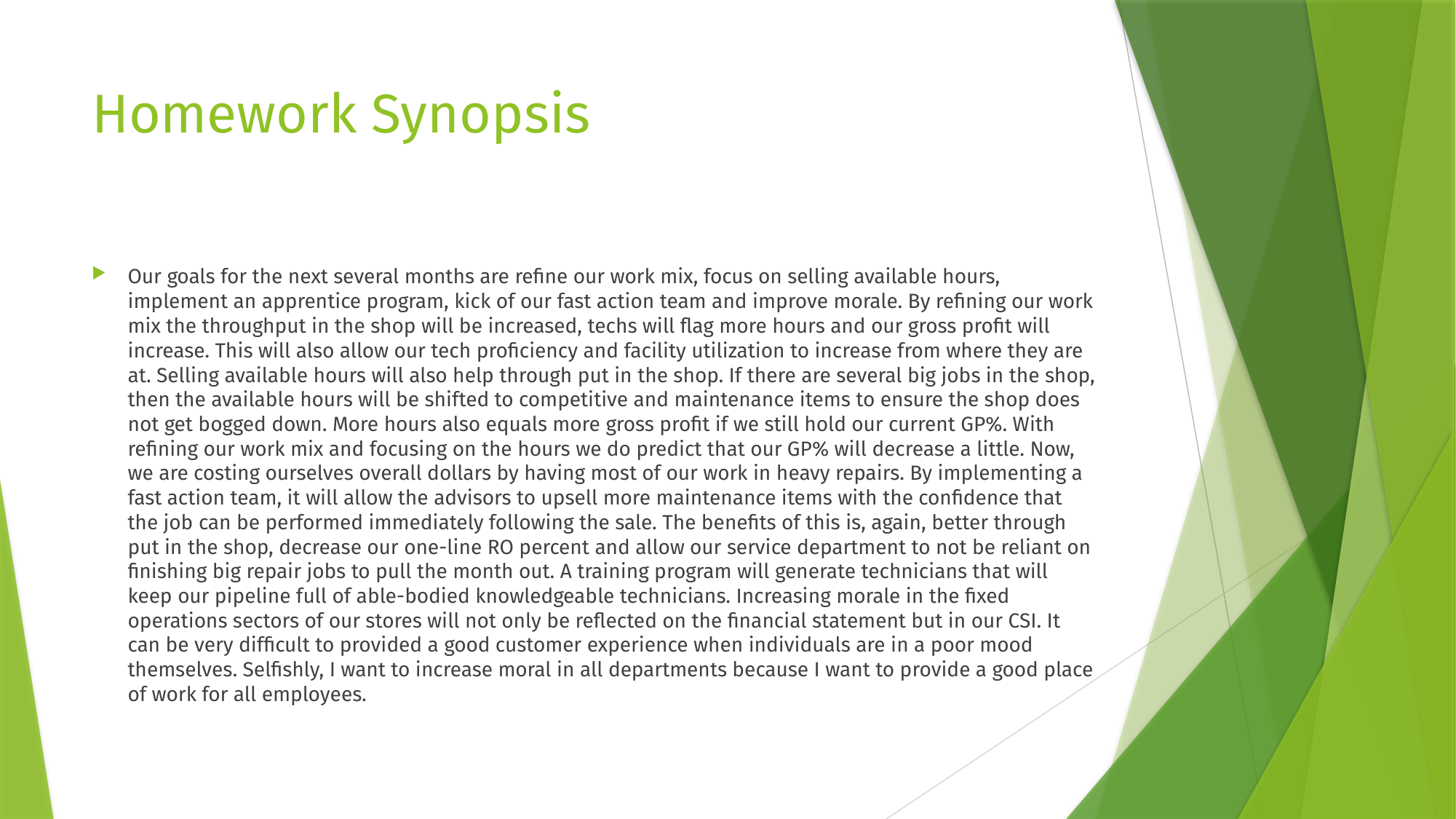

# Homework Synopsis
Our goals for the next several months are refine our work mix, focus on selling available hours, implement an apprentice program, kick of our fast action team and improve morale. By refining our work mix the throughput in the shop will be increased, techs will flag more hours and our gross profit will increase. This will also allow our tech proficiency and facility utilization to increase from where they are at. Selling available hours will also help through put in the shop. If there are several big jobs in the shop, then the available hours will be shifted to competitive and maintenance items to ensure the shop does not get bogged down. More hours also equals more gross profit if we still hold our current GP%. With refining our work mix and focusing on the hours we do predict that our GP% will decrease a little. Now, we are costing ourselves overall dollars by having most of our work in heavy repairs. By implementing a fast action team, it will allow the advisors to upsell more maintenance items with the confidence that the job can be performed immediately following the sale. The benefits of this is, again, better through put in the shop, decrease our one-line RO percent and allow our service department to not be reliant on finishing big repair jobs to pull the month out. A training program will generate technicians that will keep our pipeline full of able-bodied knowledgeable technicians. Increasing morale in the fixed operations sectors of our stores will not only be reflected on the financial statement but in our CSI. It can be very difficult to provided a good customer experience when individuals are in a poor mood themselves. Selfishly, I want to increase moral in all departments because I want to provide a good place of work for all employees.